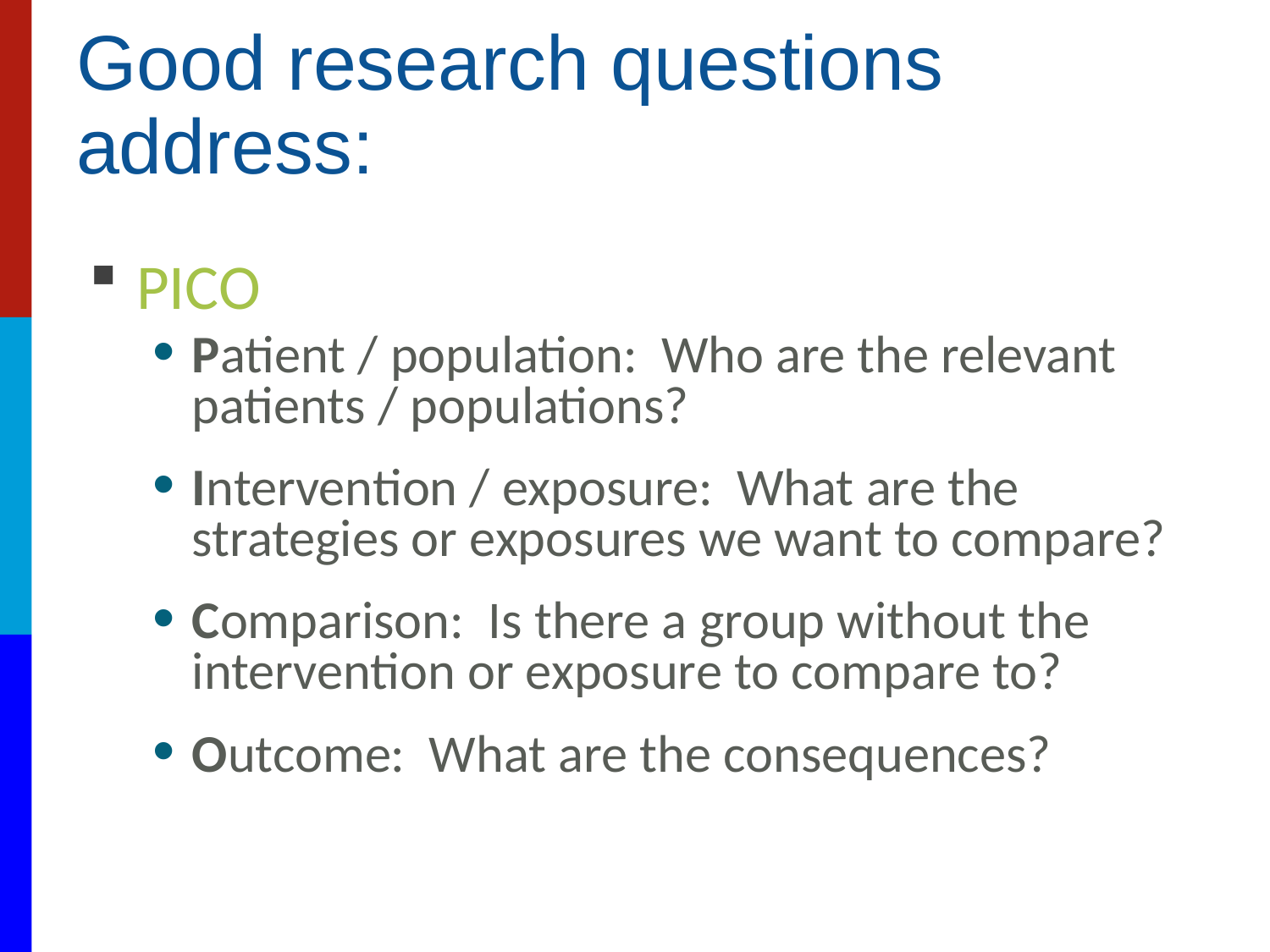

# Good research questions address:
PICO
Patient / population:  Who are the relevant patients / populations?
Intervention / exposure:  What are the strategies or exposures we want to compare?
Comparison:  Is there a group without the intervention or exposure to compare to?
Outcome:  What are the consequences?